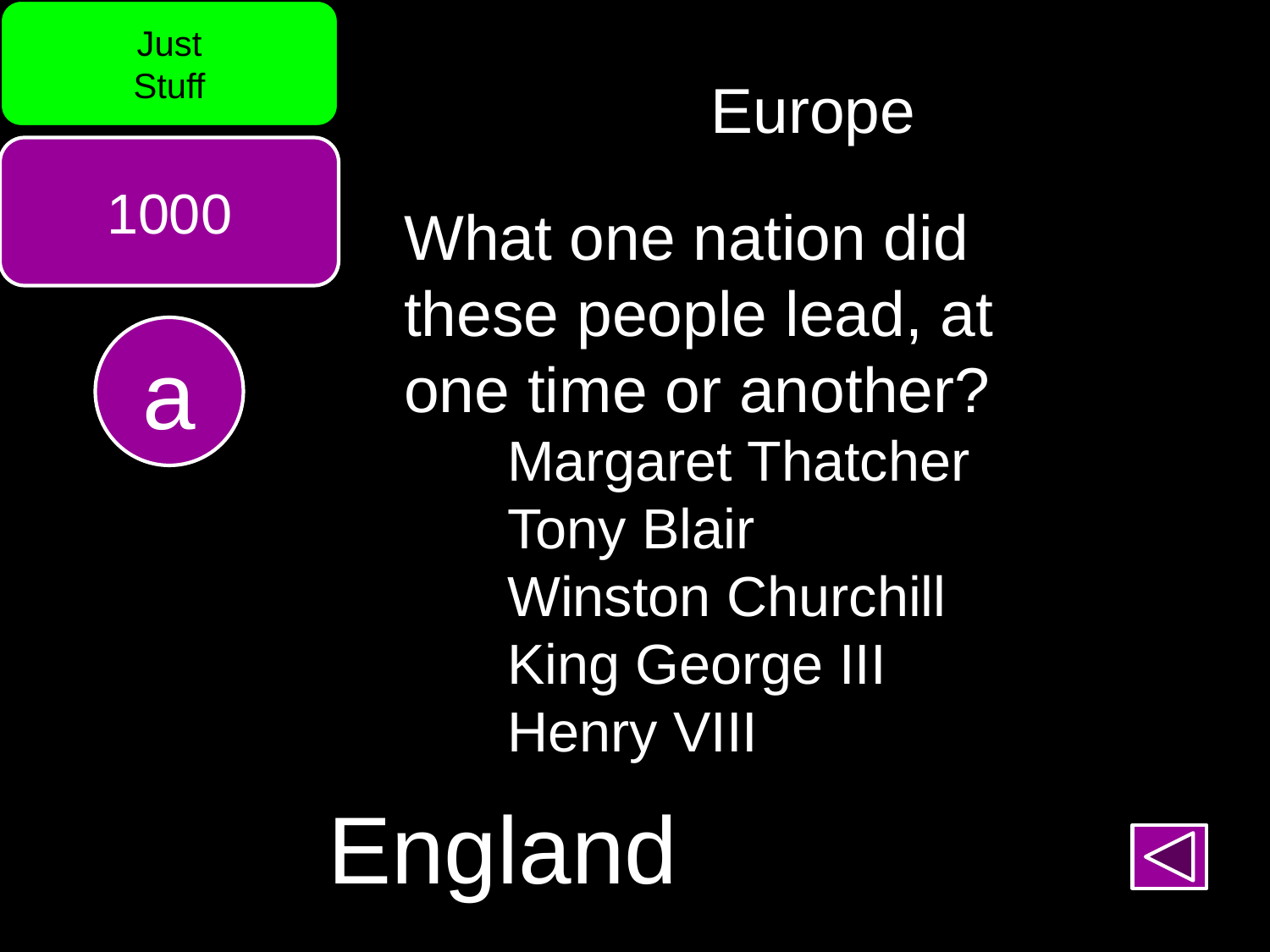

Just
Stuff
Europe
1000
What one nation did
these people lead, at
one time or another?
	Margaret Thatcher
	Tony Blair
	Winston Churchill
	King George III
	Henry VIII
a
England